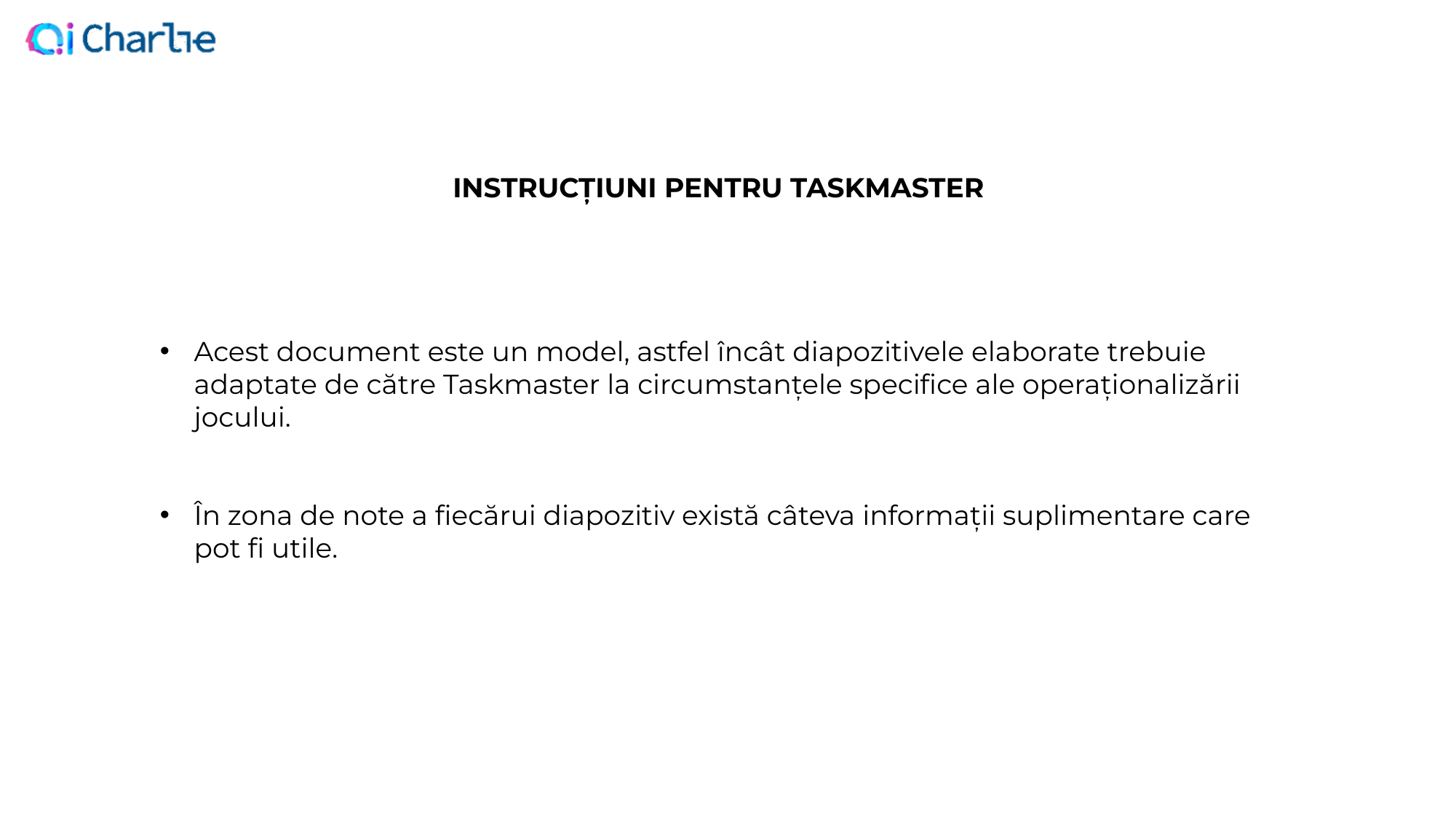

INSTRUCȚIUNI PENTRU TASKMASTER

Acest document este un model, astfel încât diapozitivele elaborate trebuie adaptate de către Taskmaster la circumstanțele specifice ale operaționalizării jocului.

În zona de note a fiecărui diapozitiv există câteva informații suplimentare care pot fi utile.